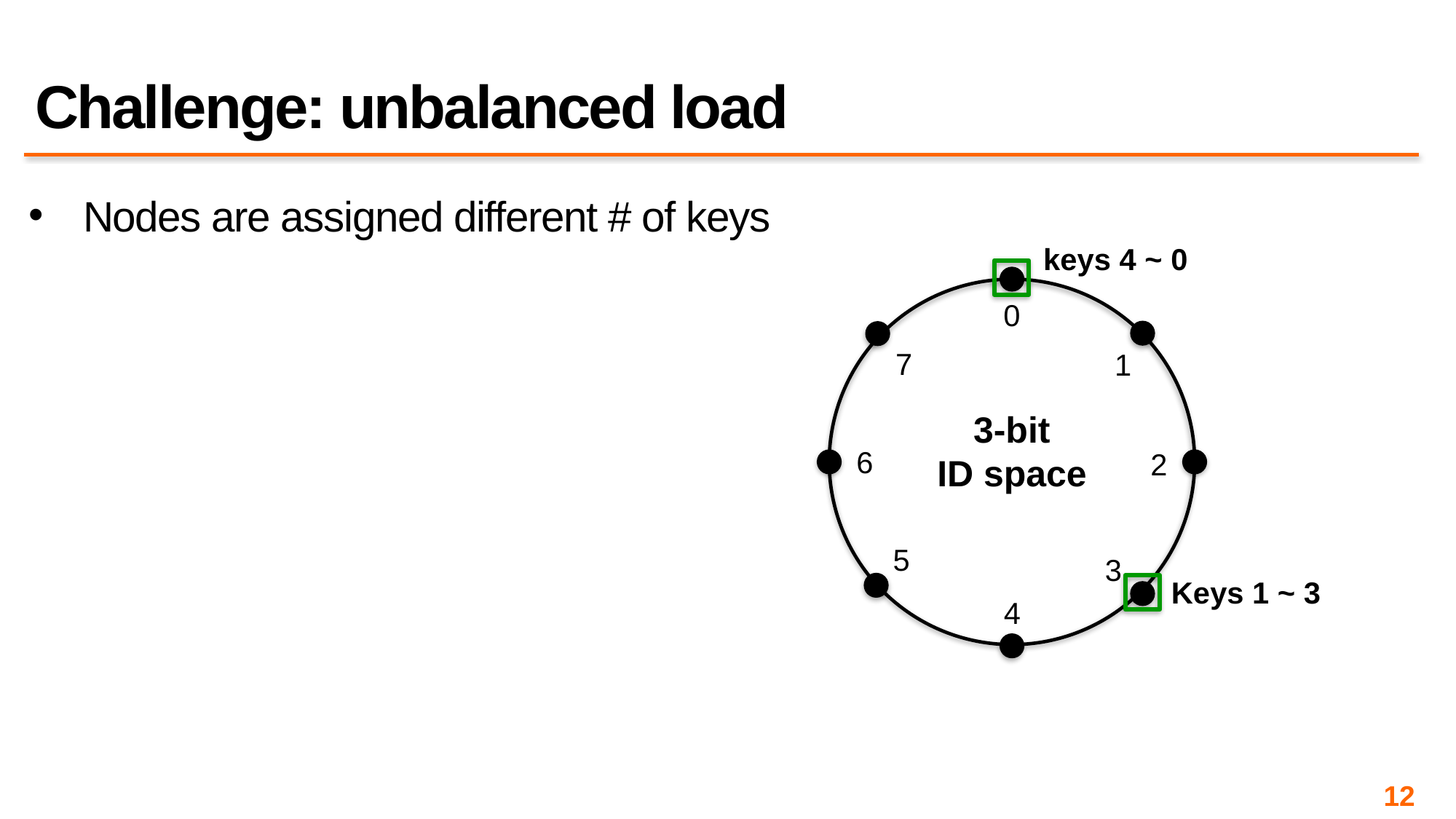

# Challenge: unbalanced load
Nodes are assigned different # of keys

keys 4 ~ 0

0

7
1
3-bit
ID space
6
2

5
3

4

Keys 1 ~ 3

12